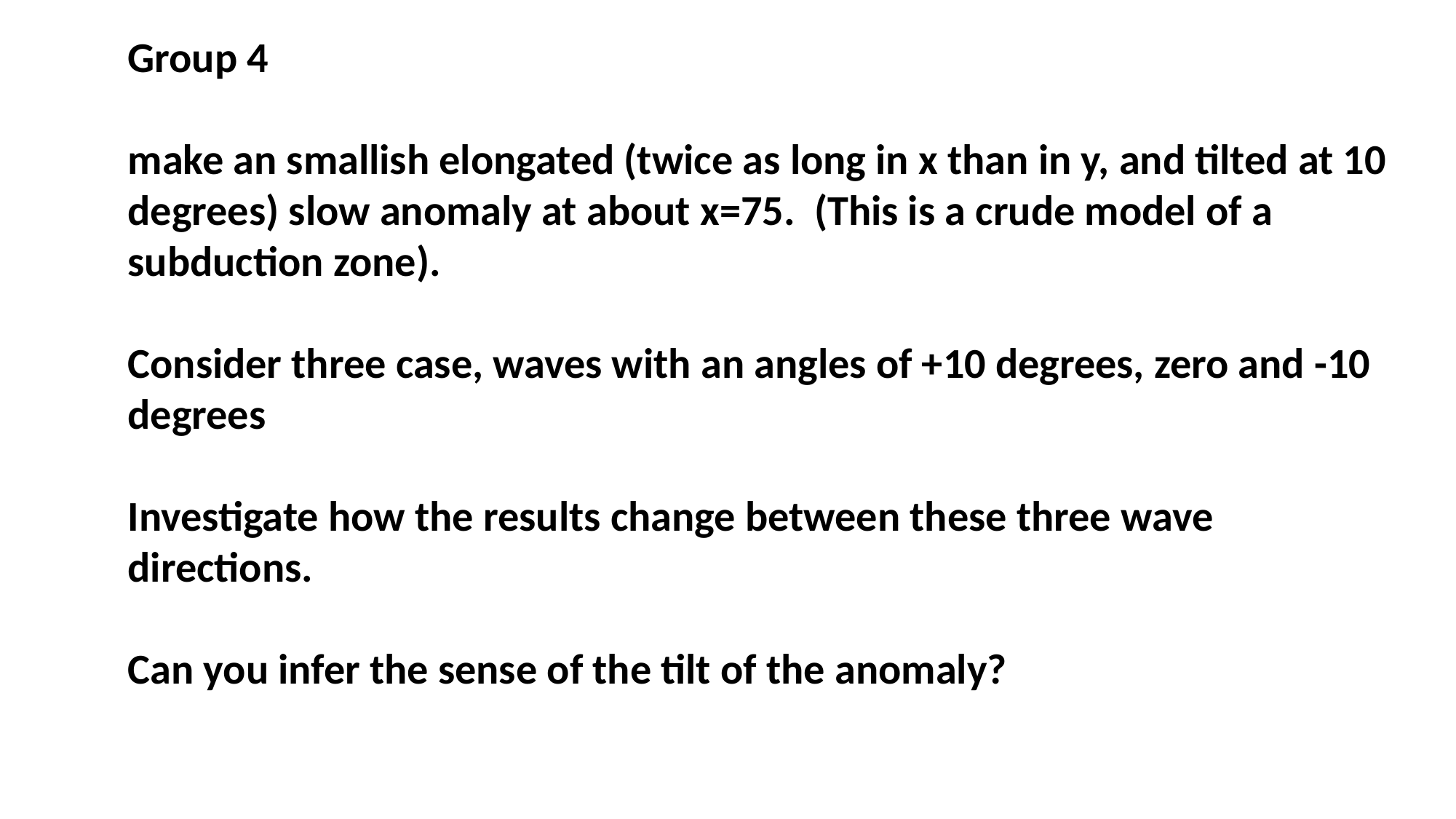

Group 4

make an smallish elongated (twice as long in x than in y, and tilted at 10 degrees) slow anomaly at about x=75.  (This is a crude model of a subduction zone).

Consider three case, waves with an angles of +10 degrees, zero and -10 degrees

Investigate how the results change between these three wave directions.

Can you infer the sense of the tilt of the anomaly?